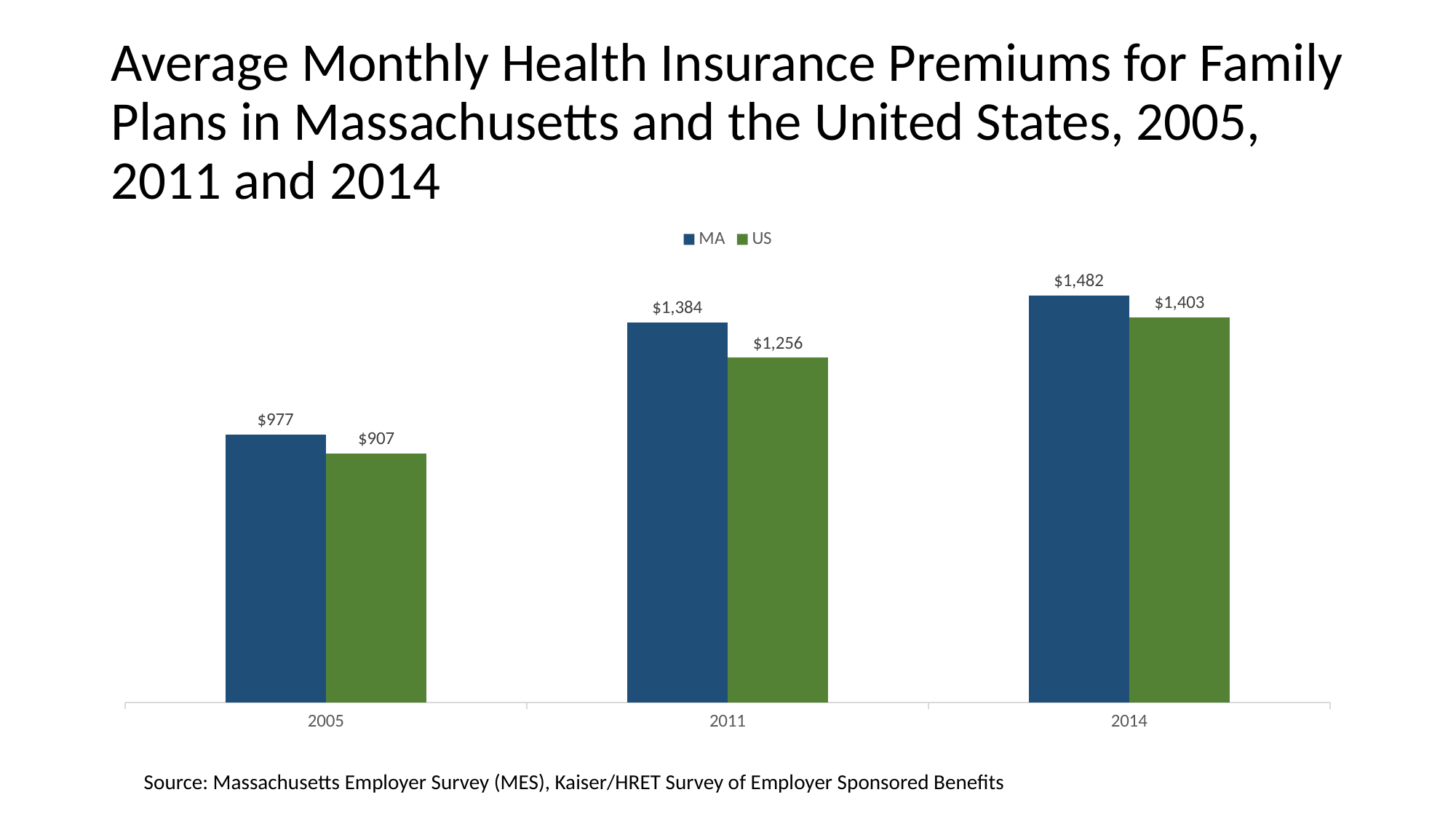

# Average Monthly Health Insurance Premiums for Family Plans in Massachusetts and the United States, 2005, 2011 and 2014

### Chart

| Category | MA | US |
|---|---|---|
| 2005 | 977.0 | 907.0 |
| 2011 | 1384.0 | 1256.0 |
| 2014 | 1482.0 | 1403.0 |
Source: Massachusetts Employer Survey (MES), Kaiser/HRET Survey of Employer Sponsored Benefits